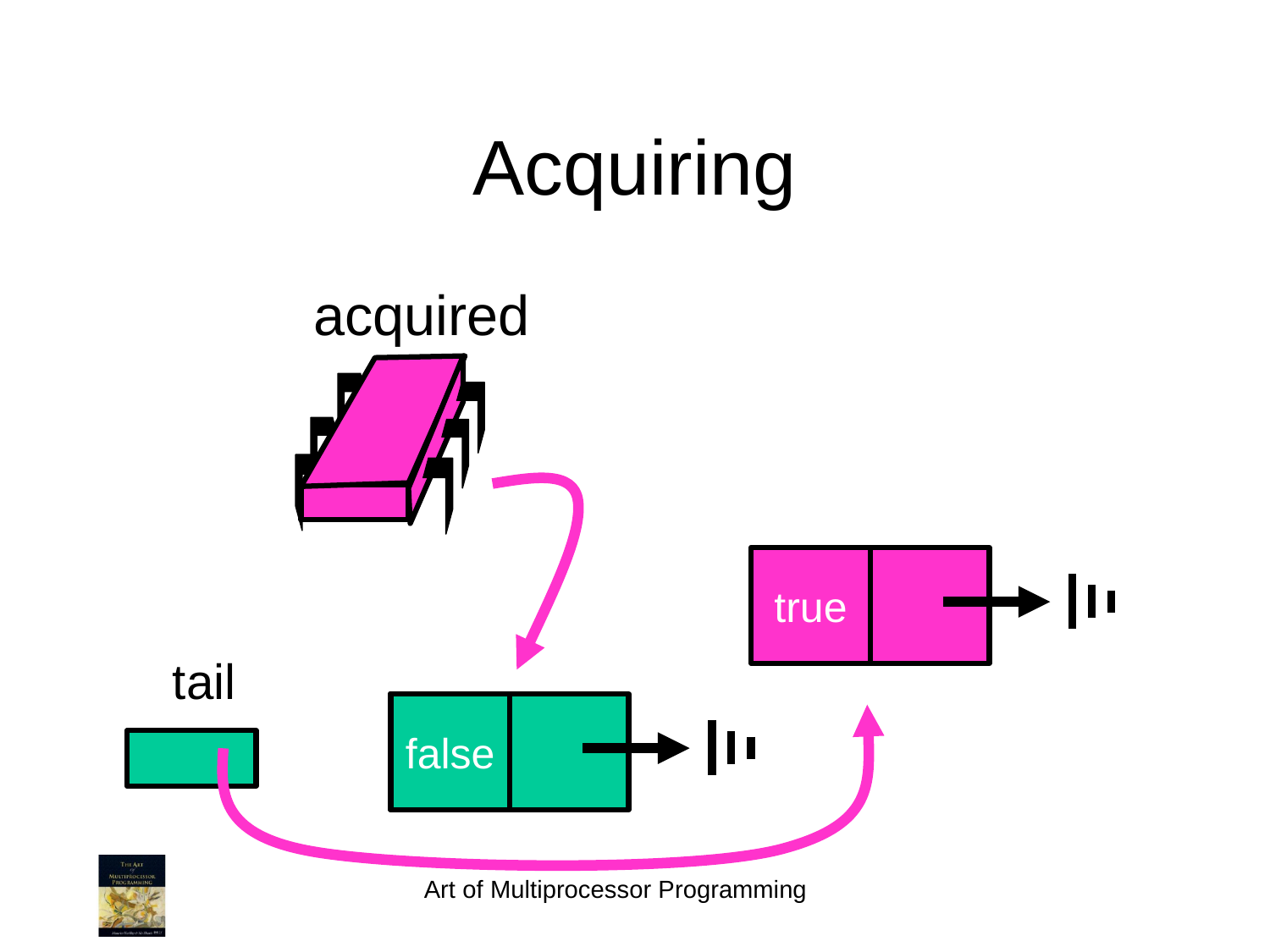

Acquiring
acquired

true

tail

false

false

Art of Multiprocessor Programming
169